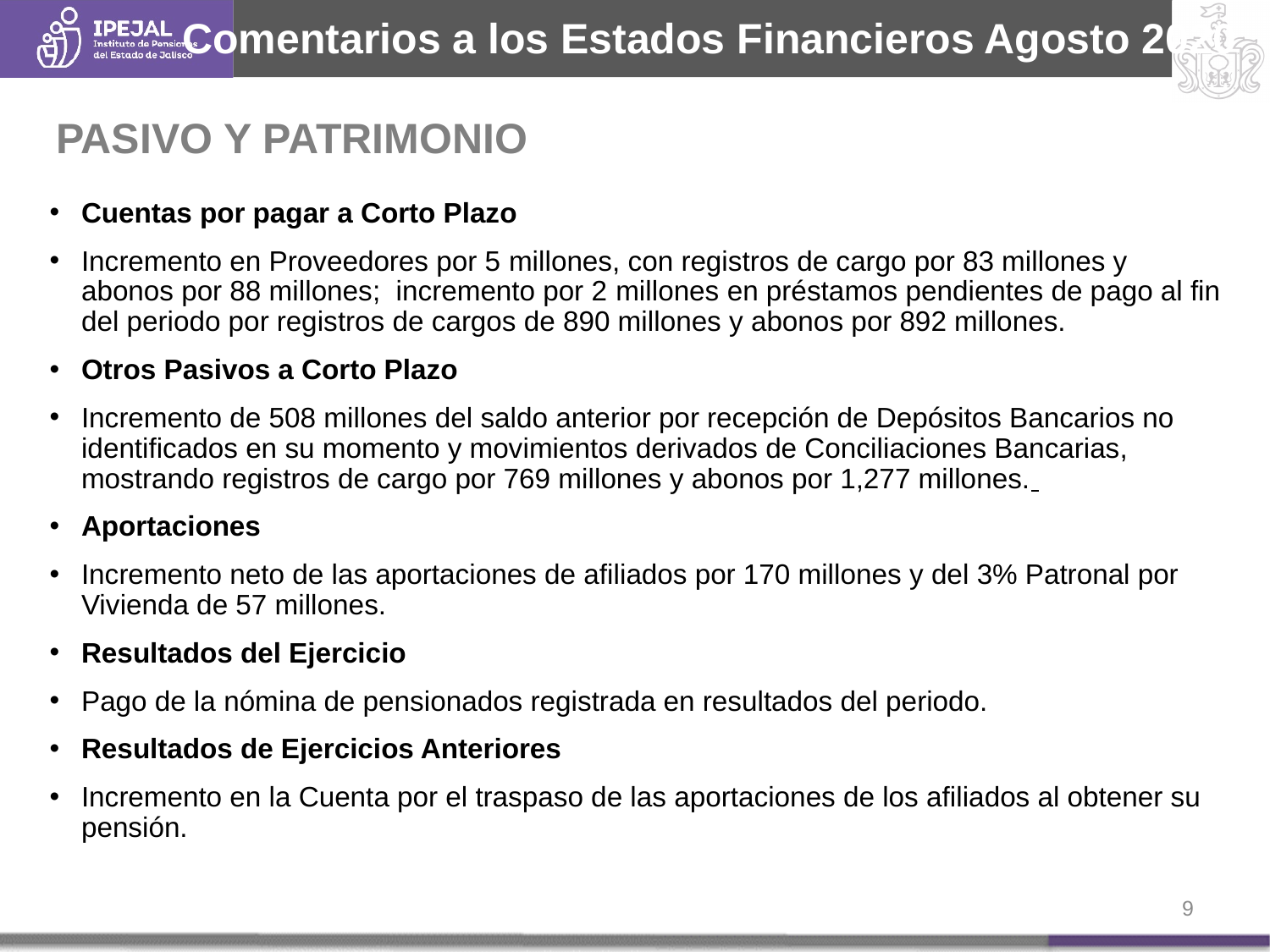

Comentarios a los Estados Financieros Agosto 2020
PASIVO Y PATRIMONIO
Cuentas por pagar a Corto Plazo
Incremento en Proveedores por 5 millones, con registros de cargo por 83 millones y abonos por 88 millones;  incremento por 2 millones en préstamos pendientes de pago al fin del periodo por registros de cargos de 890 millones y abonos por 892 millones.
Otros Pasivos a Corto Plazo
Incremento de 508 millones del saldo anterior por recepción de Depósitos Bancarios no identificados en su momento y movimientos derivados de Conciliaciones Bancarias, mostrando registros de cargo por 769 millones y abonos por 1,277 millones.
Aportaciones
Incremento neto de las aportaciones de afiliados por 170 millones y del 3% Patronal por Vivienda de 57 millones.
Resultados del Ejercicio
Pago de la nómina de pensionados registrada en resultados del periodo.
Resultados de Ejercicios Anteriores
Incremento en la Cuenta por el traspaso de las aportaciones de los afiliados al obtener su pensión.

9